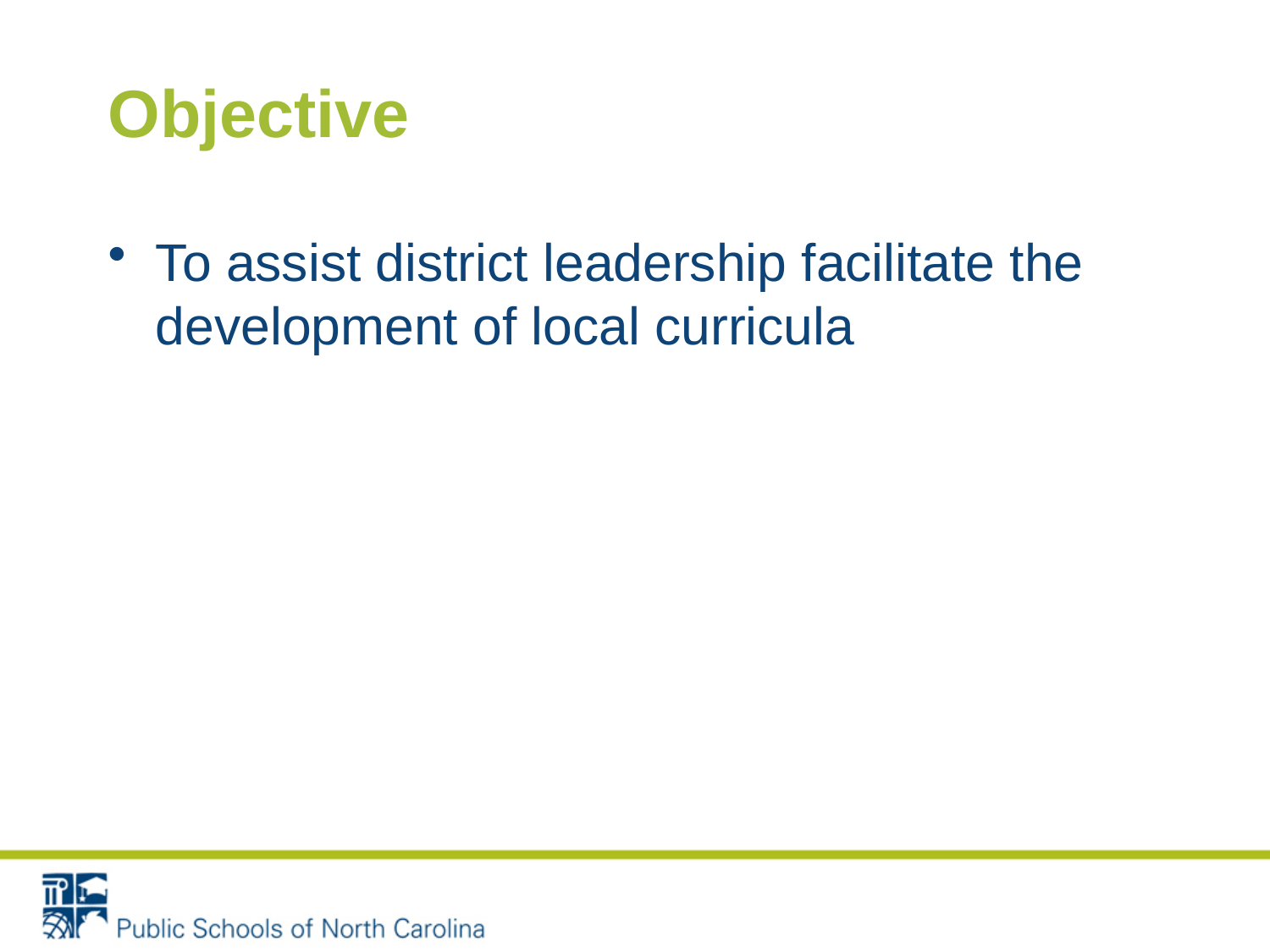

# Objective
To assist district leadership facilitate the development of local curricula